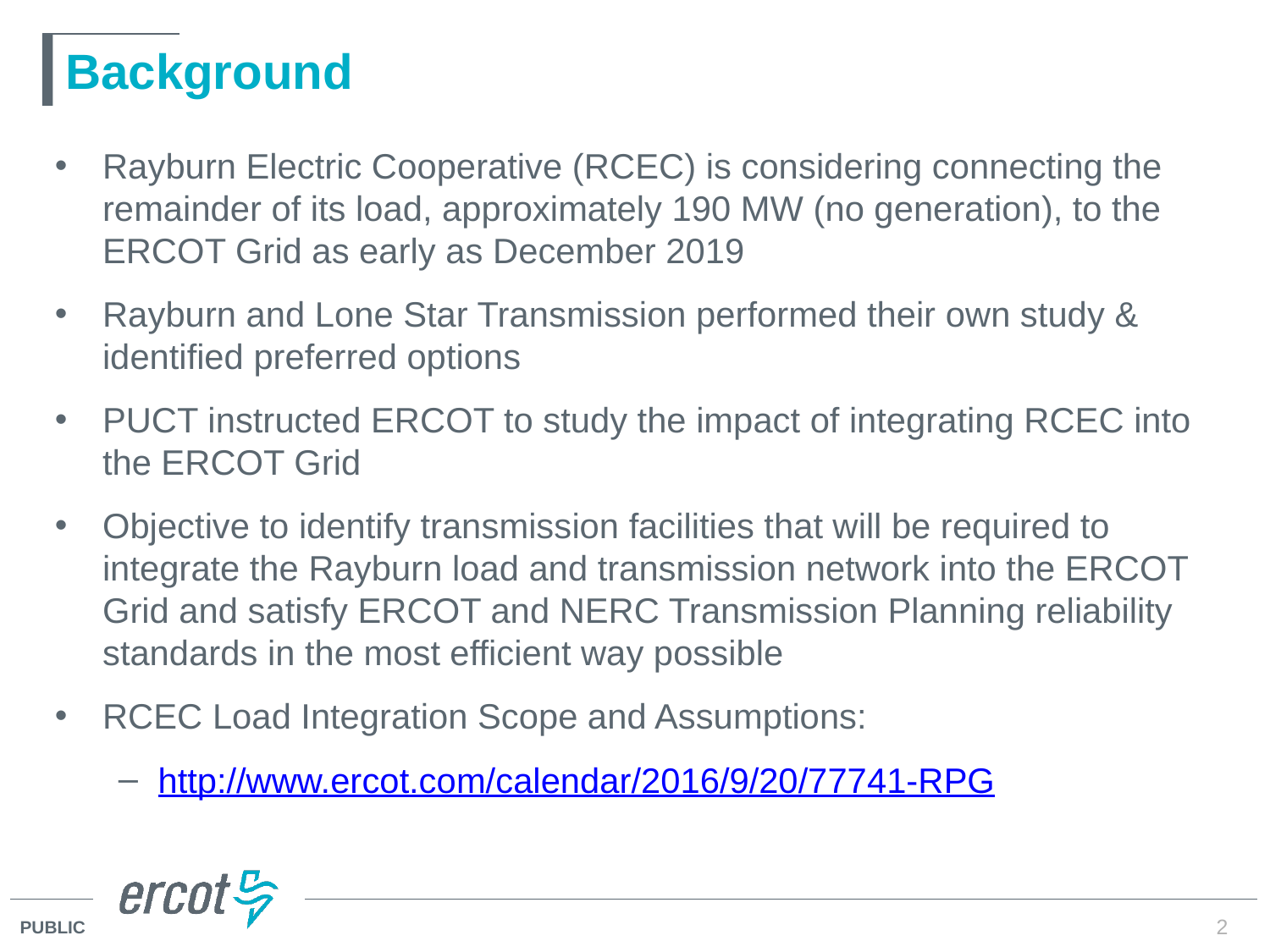

# Background
Rayburn Electric Cooperative (RCEC) is considering connecting the remainder of its load, approximately 190 MW (no generation), to the ERCOT Grid as early as December 2019
Rayburn and Lone Star Transmission performed their own study & identified preferred options
PUCT instructed ERCOT to study the impact of integrating RCEC into the ERCOT Grid
Objective to identify transmission facilities that will be required to integrate the Rayburn load and transmission network into the ERCOT Grid and satisfy ERCOT and NERC Transmission Planning reliability standards in the most efficient way possible
RCEC Load Integration Scope and Assumptions:
http://www.ercot.com/calendar/2016/9/20/77741-RPG

2